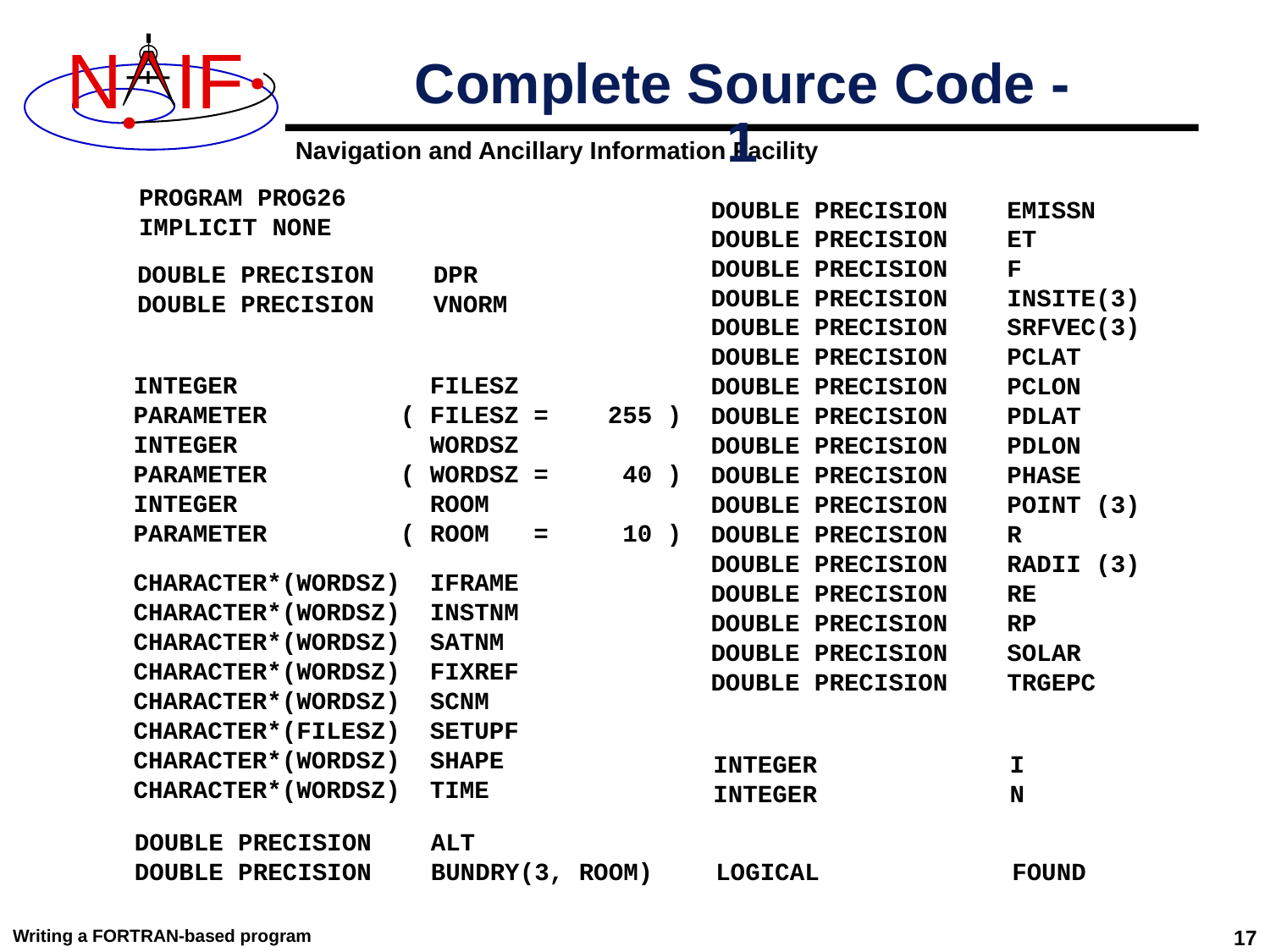

# Complete Source Code - 1
      PROGRAM PROG26
      IMPLICIT NONE
   DOUBLE PRECISION    EMISSN
   DOUBLE PRECISION    ET
   DOUBLE PRECISION    F
   DOUBLE PRECISION    INSITE(3)
   DOUBLE PRECISION    SRFVEC(3)
   DOUBLE PRECISION    PCLAT
   DOUBLE PRECISION    PCLON
   DOUBLE PRECISION    PDLAT
   DOUBLE PRECISION    PDLON
   DOUBLE PRECISION    PHASE
   DOUBLE PRECISION    POINT (3)
   DOUBLE PRECISION    R
   DOUBLE PRECISION    RADII (3)
   DOUBLE PRECISION    RE
   DOUBLE PRECISION    RP
   DOUBLE PRECISION    SOLAR
   DOUBLE PRECISION    TRGEPC
   DOUBLE PRECISION    DPR
   DOUBLE PRECISION    VNORM

      INTEGER             FILESZ
      PARAMETER         ( FILESZ =    255 )
      INTEGER             WORDSZ
      PARAMETER         ( WORDSZ =     40 )
      INTEGER             ROOM
      PARAMETER         ( ROOM   =     10 )
      CHARACTER*(WORDSZ)  IFRAME
      CHARACTER*(WORDSZ)  INSTNM
      CHARACTER*(WORDSZ)  SATNM
      CHARACTER*(WORDSZ)  FIXREF
      CHARACTER*(WORDSZ)  SCNM
      CHARACTER*(FILESZ)  SETUPF
      CHARACTER*(WORDSZ)  SHAPE
      CHARACTER*(WORDSZ)  TIME
   INTEGER             I
   INTEGER             N
   DOUBLE PRECISION    ALT
   DOUBLE PRECISION    BUNDRY(3, ROOM)

 LOGICAL             FOUND
Writing a FORTRAN-based program
17